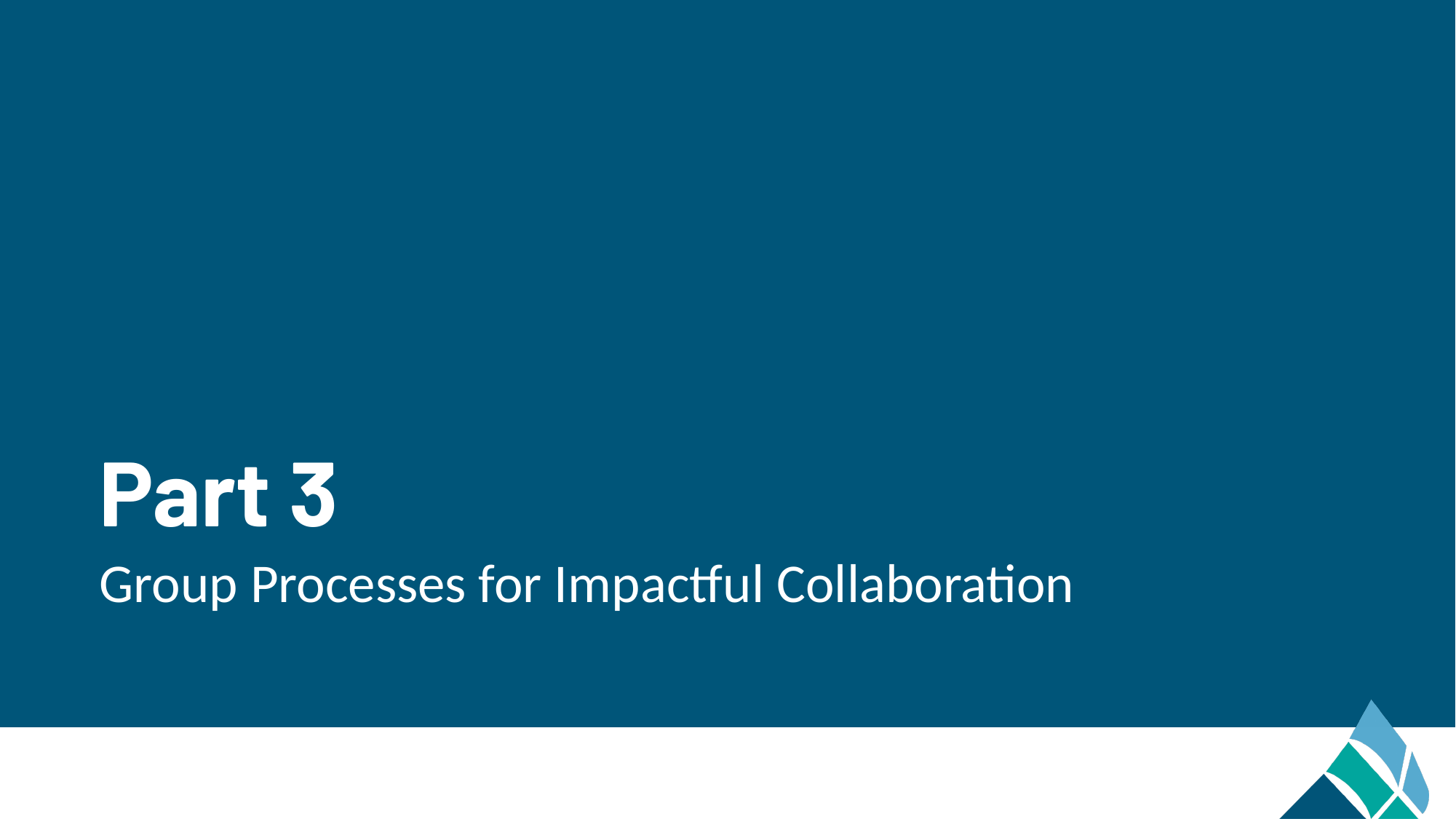

# Part 3
Group Processes for Impactful Collaboration